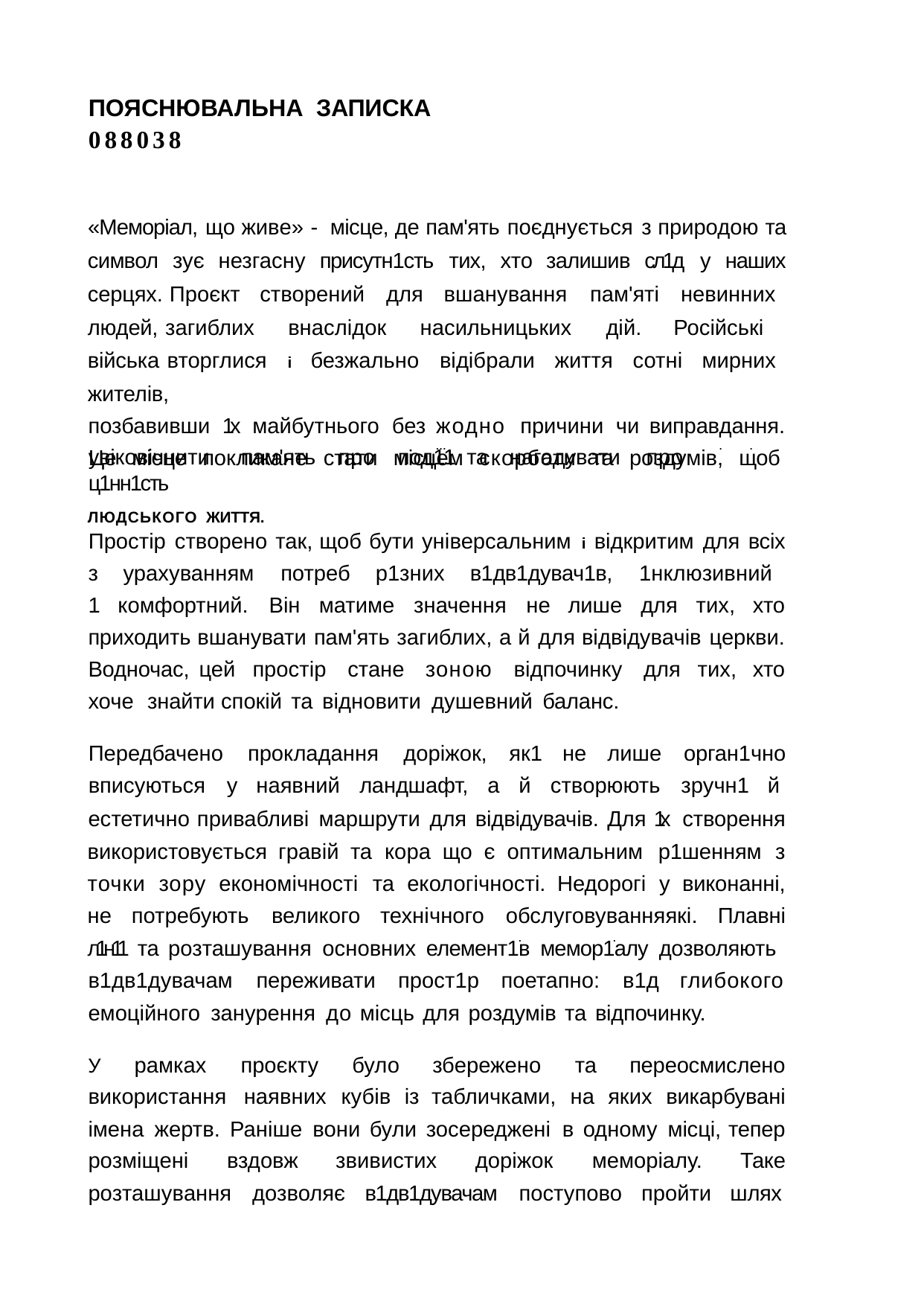

ПОЯСНЮВАЛЬНА ЗАПИСКА
088038

«Меморіал, що живе» - місце, де пам'ять поєднується з природою та символ зує незгасну присутн1сть тих, хто залишив сл1д у наших серцях. Проєкт  створений  для  вшанування  пам'яті  невинних  людей, загиблих   внаслідок   насильницьких   дій.   Російські   війська вторглися  і  безжально  відібрали  життя  сотні  мирних  жителів,
позбавивши 1х майбутнього без жодно причини чи виправдання. Це  місце  покликане  стати  місцем  скорботи  та  роздумів,  щоб
...	.	.
увіковічнити	пам'ять	про	под11	та	нагадувати	про	ц1нн1сть
ЛЮДСЬКОГО ЖИТТЯ.
Простір створено так, щоб бути універсальним і відкритим для всіх з  урахуванням  потреб  р1зних  в1дв1дувач1в,  1нклюзивний  1 комфортний. Він матиме значення не лише для тих, хто приходить вшанувати пам'ять загиблих, а й для відвідувачів церкви. Водночас, цей простір  стане  зоною  відпочинку  для тих, хто хоче знайти спокій та відновити душевний баланс.
Передбачено  прокладання  доріжок,  як1  не  лише  орган1чно вписуються  у  наявний  ландшафт,  а  й  створюють  зручн1  й
естетично привабливі маршрути для відвідувачів. Для 1х створення використовується гравій та кора що є оптимальним  р1шенням з точки зору економічності та екологічності. Недорогі у виконанні, не  потребують  великого  технічного  обслуговуванняякі.  Плавні л1н11 та розташування основних елемент1в мемор1алу дозволяють
.	.
в1дв1дувачам  переживати  прост1р  поетапно:  в1д  глибокого емоційного занурення до місць для роздумів та відпочинку.
У   рамках   проєкту   було   збережено   та   переосмислено використання  наявних кубів із табличками, на яких викарбувані імена жертв. Раніше вони були зосереджені в одному місці, тепер розміщені   вздовж   звивистих   доріжок   меморіалу.   Таке розташування  дозволяє  в1дв1дувачам  поступово  пройти  шлях